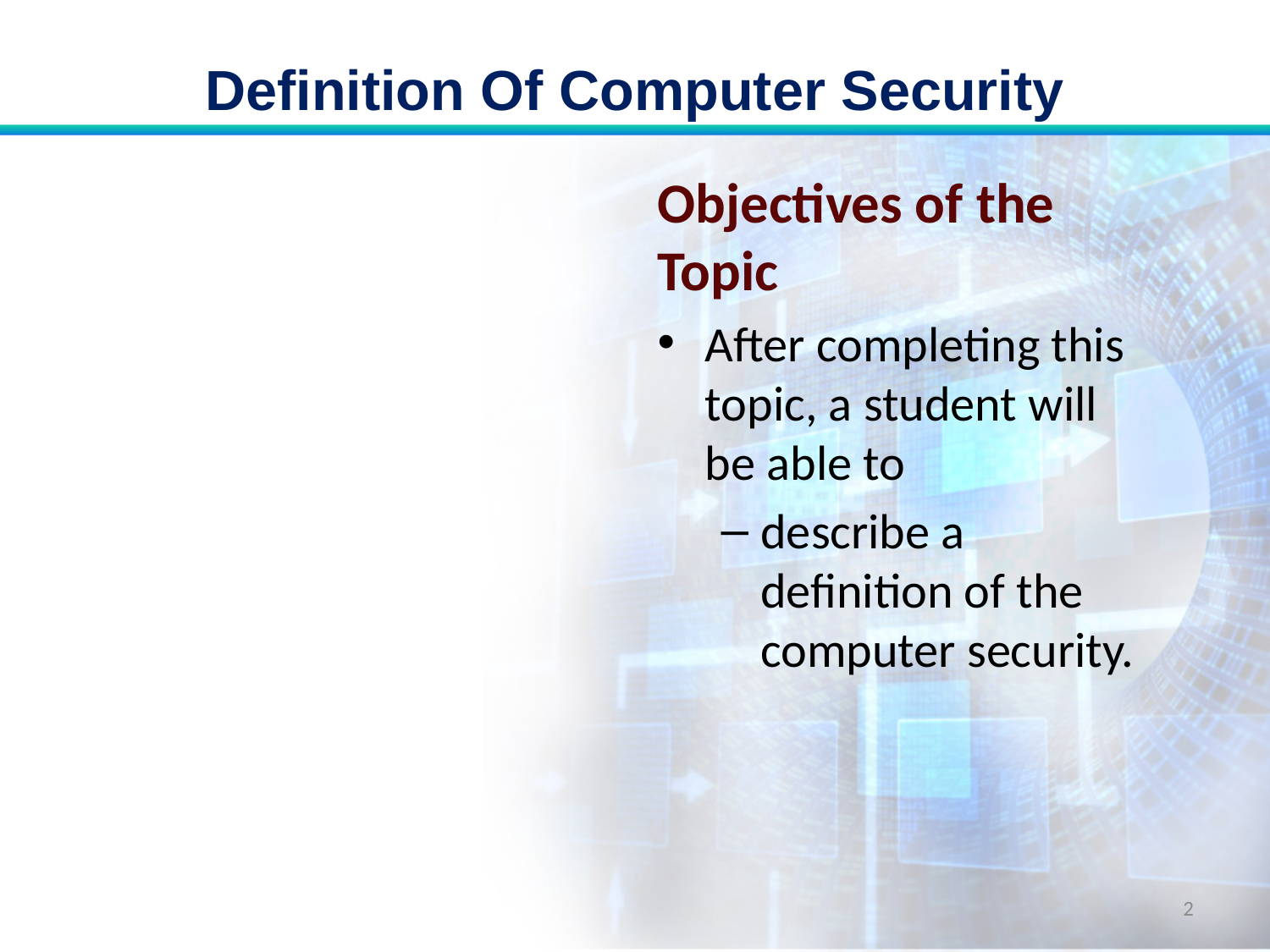

# Definition Of Computer Security
Objectives of the Topic
After completing this topic, a student will be able to
describe a definition of the computer security.

2